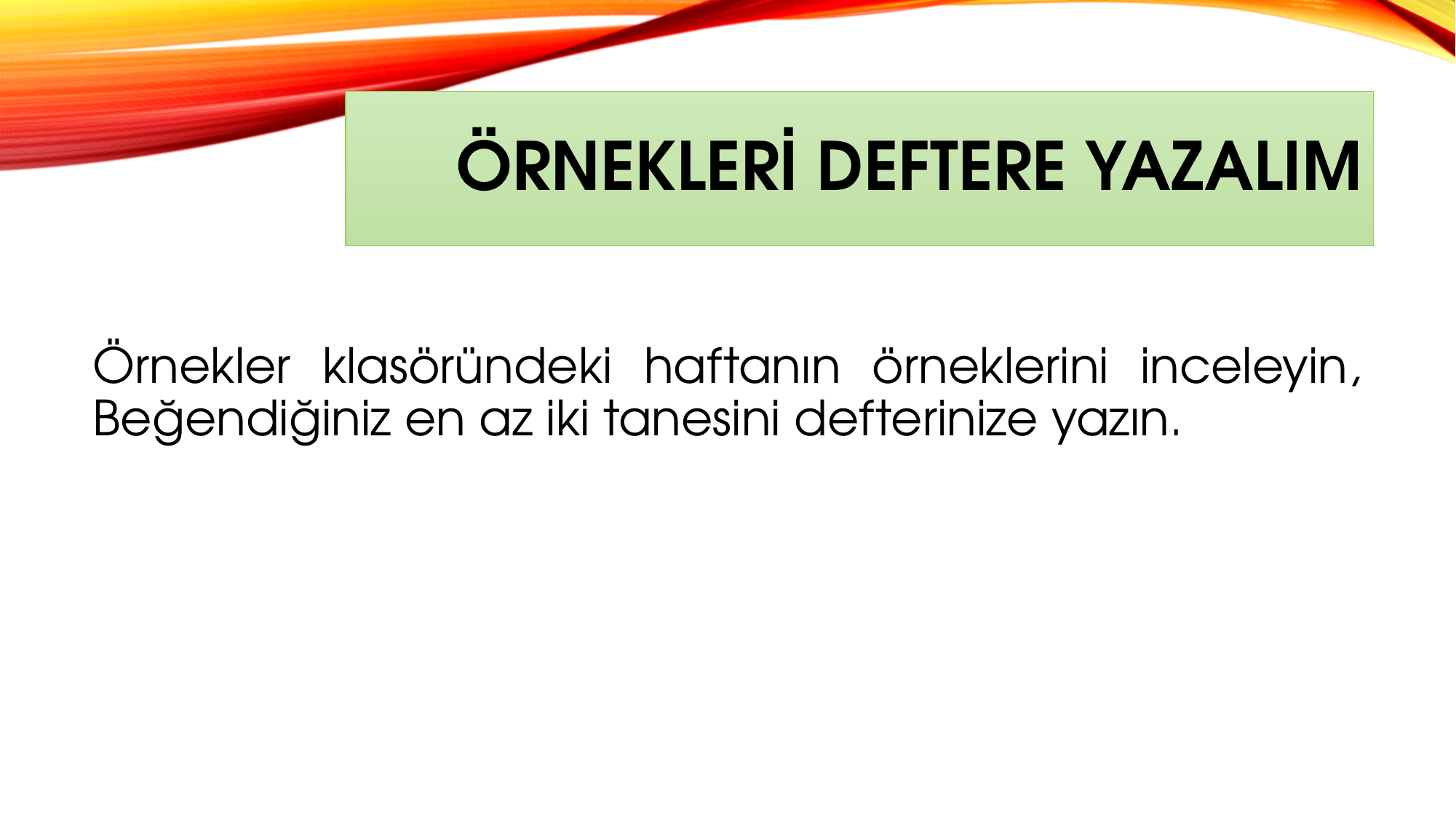

# Örnekleri Deftere yazalım

Örnekler klasöründeki haftanın örneklerini inceleyin, Beğendiğiniz en az iki tanesini defterinize yazın.